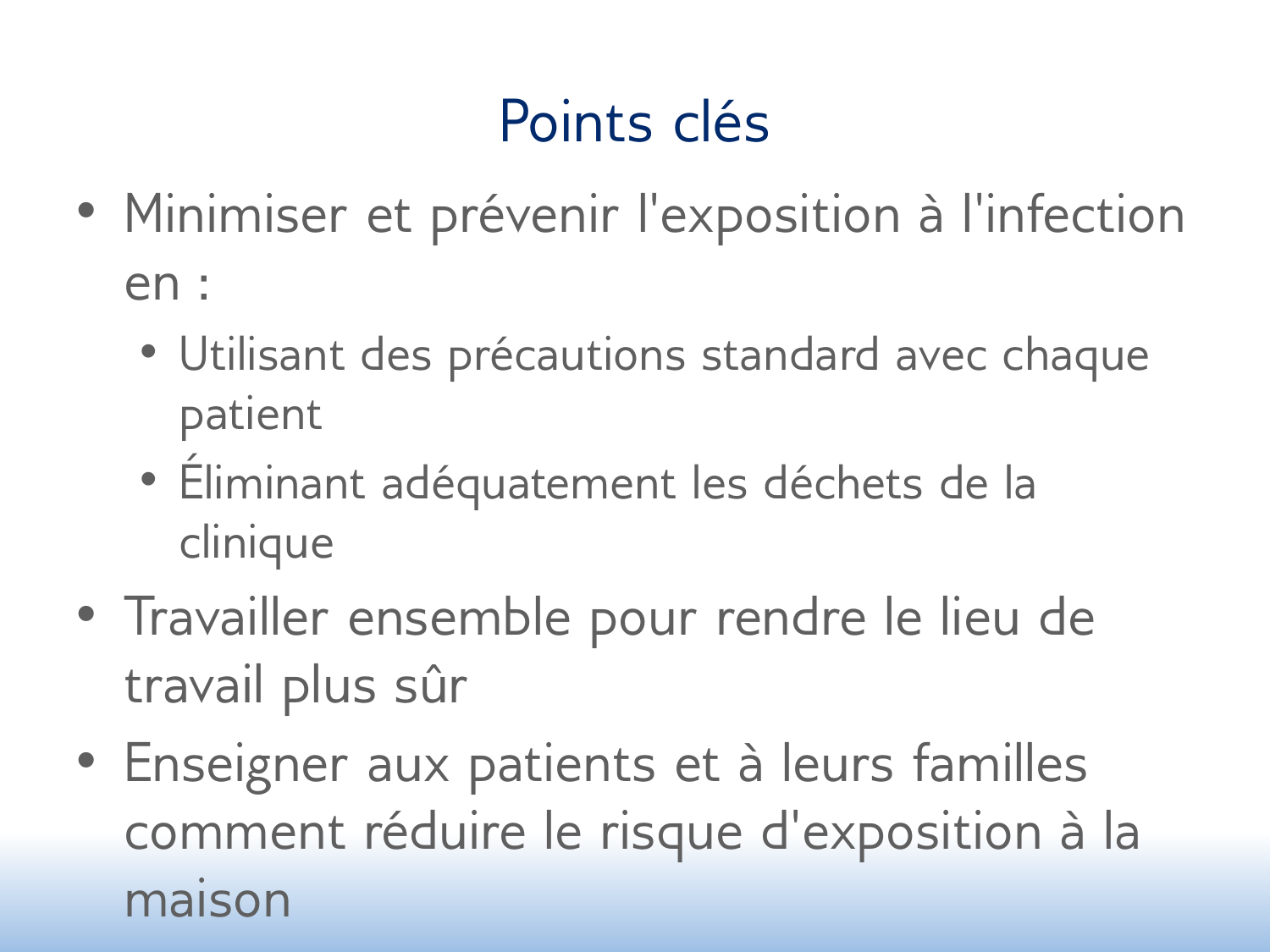

# Points clés
Minimiser et prévenir l'exposition à l'infection en :
Utilisant des précautions standard avec chaque patient
Éliminant adéquatement les déchets de la clinique
Travailler ensemble pour rendre le lieu de travail plus sûr
Enseigner aux patients et à leurs familles comment réduire le risque d'exposition à la maison